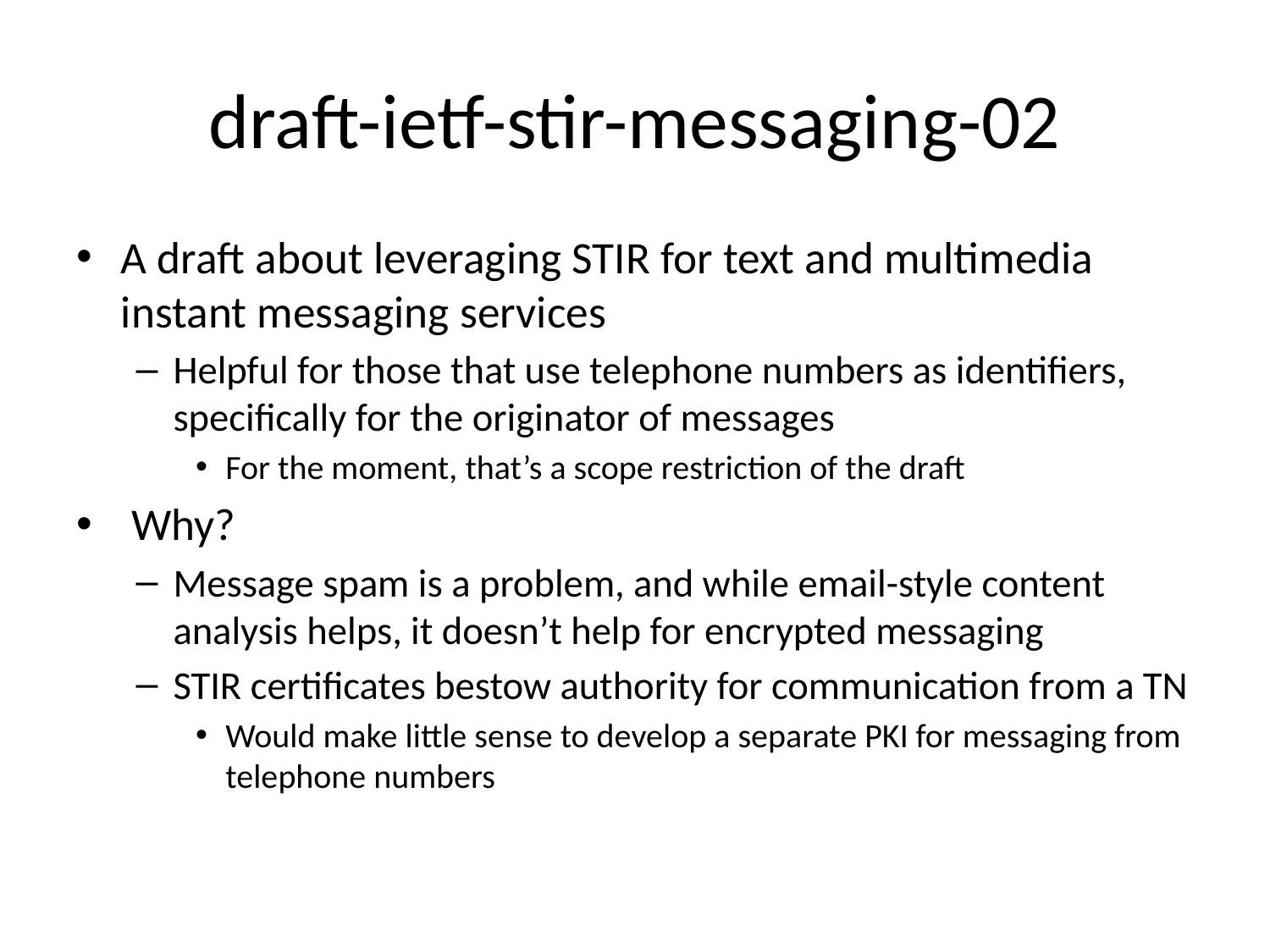

# draft-ietf-stir-messaging-02
A draft about leveraging STIR for text and multimedia instant messaging services
Helpful for those that use telephone numbers as identifiers, specifically for the originator of messages
For the moment, that’s a scope restriction of the draft
 Why?
Message spam is a problem, and while email-style content analysis helps, it doesn’t help for encrypted messaging
STIR certificates bestow authority for communication from a TN
Would make little sense to develop a separate PKI for messaging from telephone numbers